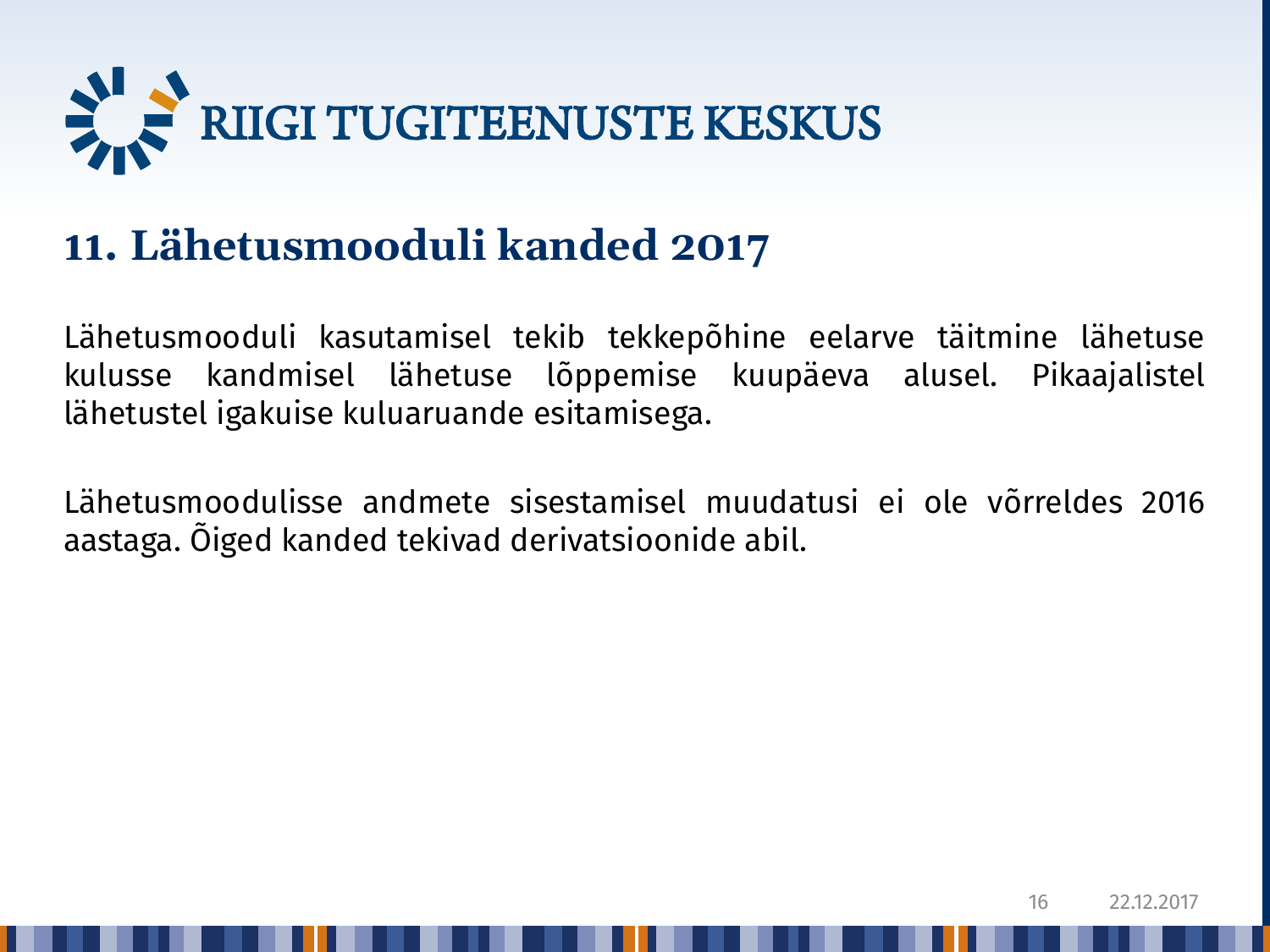

# 11. Lähetusmooduli kanded 2017
Lähetusmooduli kasutamisel tekib tekkepõhine eelarve täitmine lähetuse kulusse kandmisel lähetuse lõppemise kuupäeva alusel. Pikaajalistel lähetustel igakuise kuluaruande esitamisega.

Lähetusmoodulisse andmete sisestamisel muudatusi ei ole võrreldes 2016 aastaga. Õiged kanded tekivad derivatsioonide abil.
16
22.12.2017